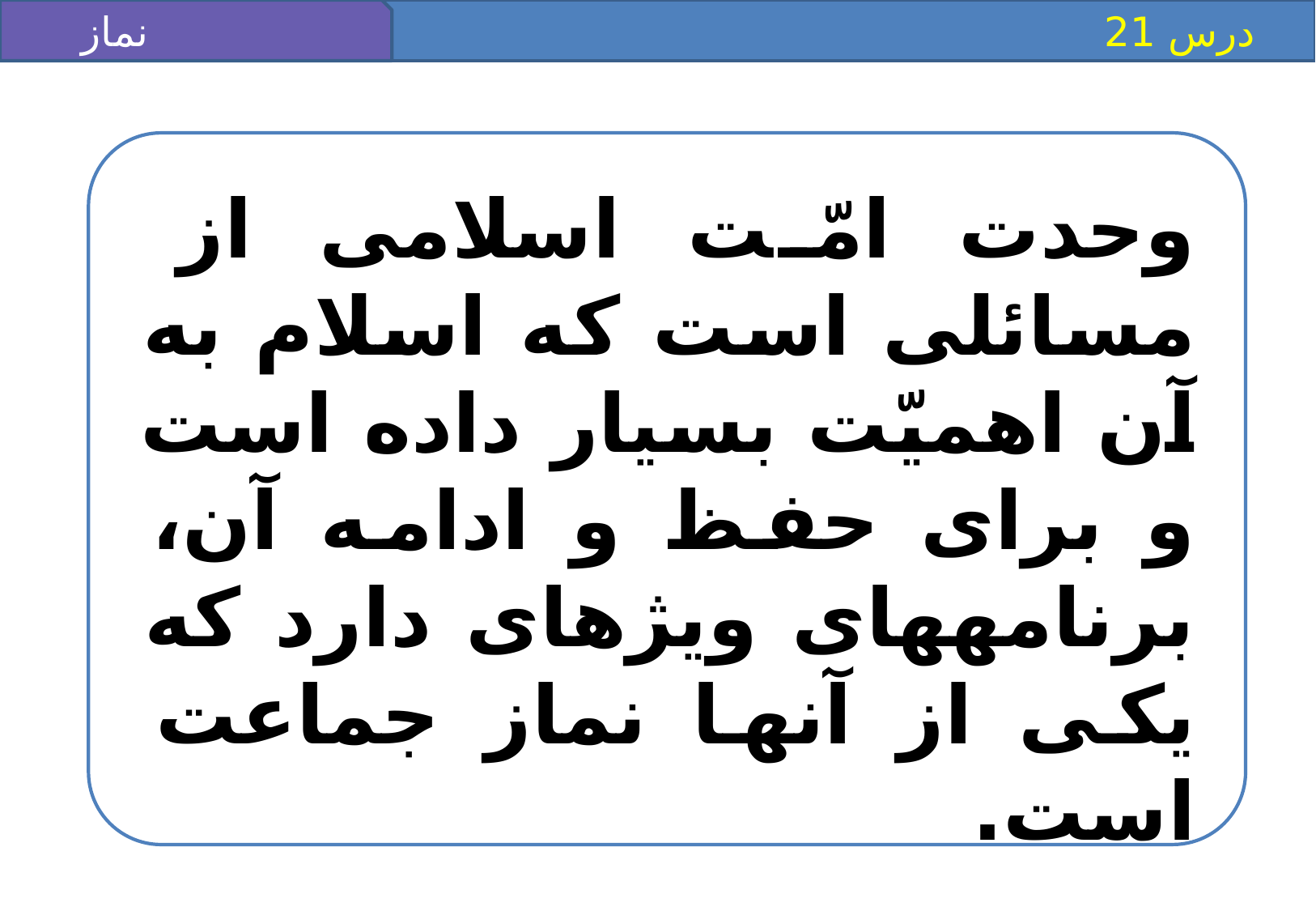

نماز جماعت(1)
 درس 21

وحدت امّت اسلامى از مسائلى است كه اسلام به آن اهميّت بسيار داده است و براى حفظ و ادامه آن، برنامه‏هاى ويژه‏اى دارد كه يكى از آنها نماز جماعت است.